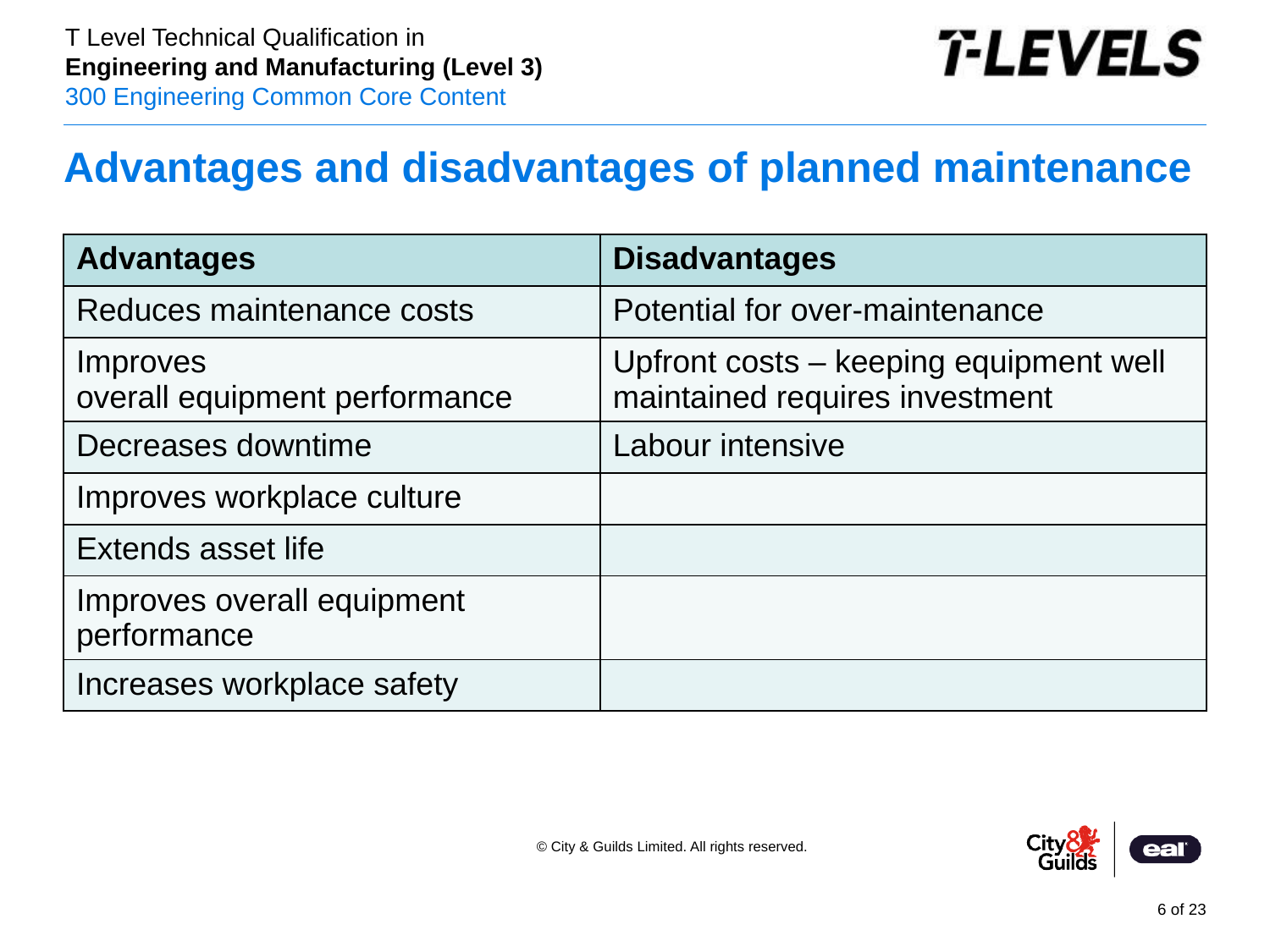

# Advantages and disadvantages of planned maintenance
| Advantages | Disadvantages |
| --- | --- |
| Reduces maintenance costs | Potential for over-maintenance |
| Improves overall equipment performance | Upfront costs – keeping equipment well maintained requires investment |
| Decreases downtime | Labour intensive |
| Improves workplace culture |  |
| Extends asset life |  |
| Improves overall equipment performance |  |
| Increases workplace safety |  |